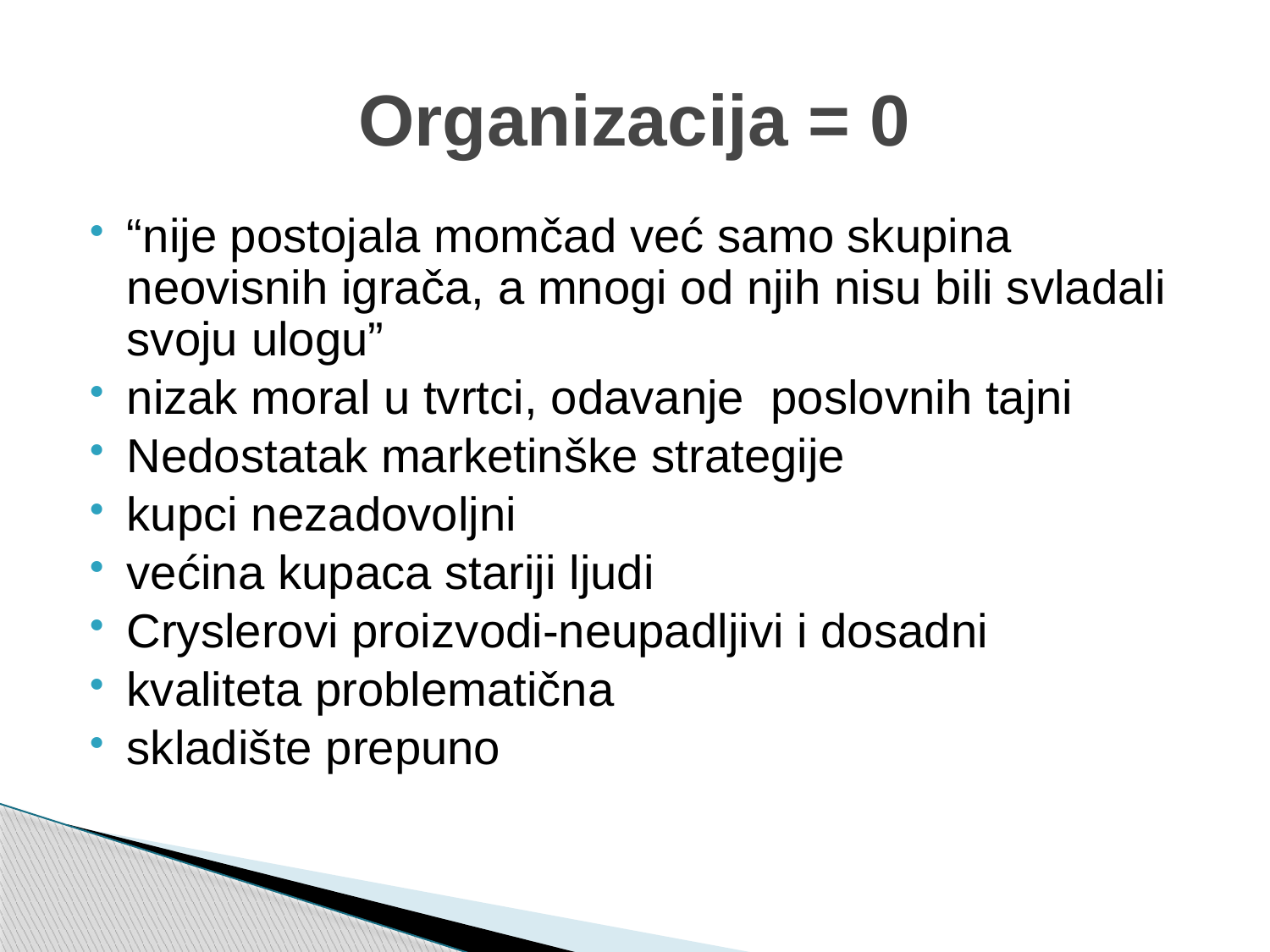

# Organizacija = 0
“nije postojala momčad već samo skupina neovisnih igrača, a mnogi od njih nisu bili svladali svoju ulogu”
nizak moral u tvrtci, odavanje  poslovnih tajni
Nedostatak marketinške strategije
kupci nezadovoljni
većina kupaca stariji ljudi
Cryslerovi proizvodi-neupadljivi i dosadni
kvaliteta problematična
skladište prepuno